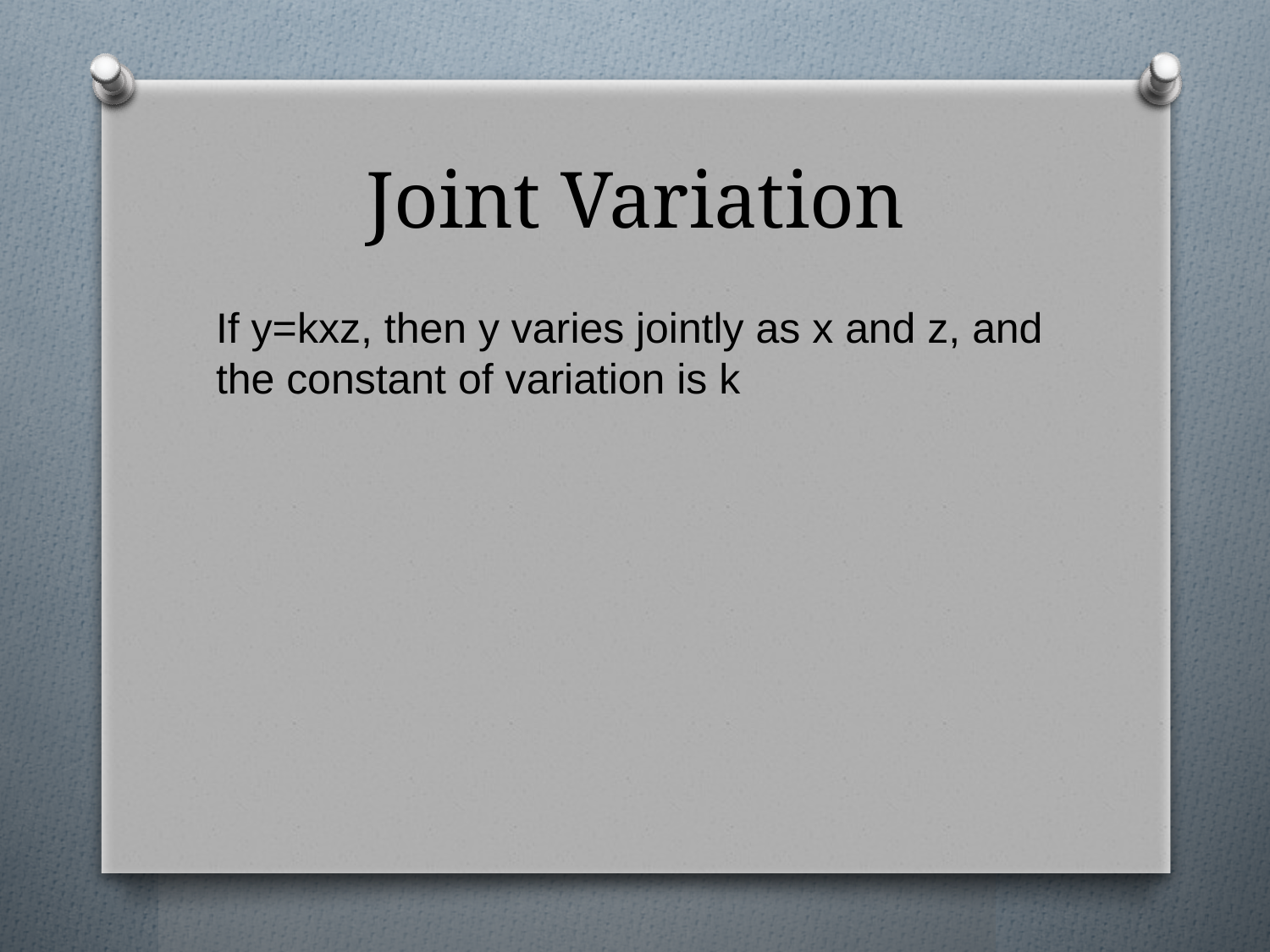

# Joint Variation
If y=kxz, then y varies jointly as x and z, and the constant of variation is k